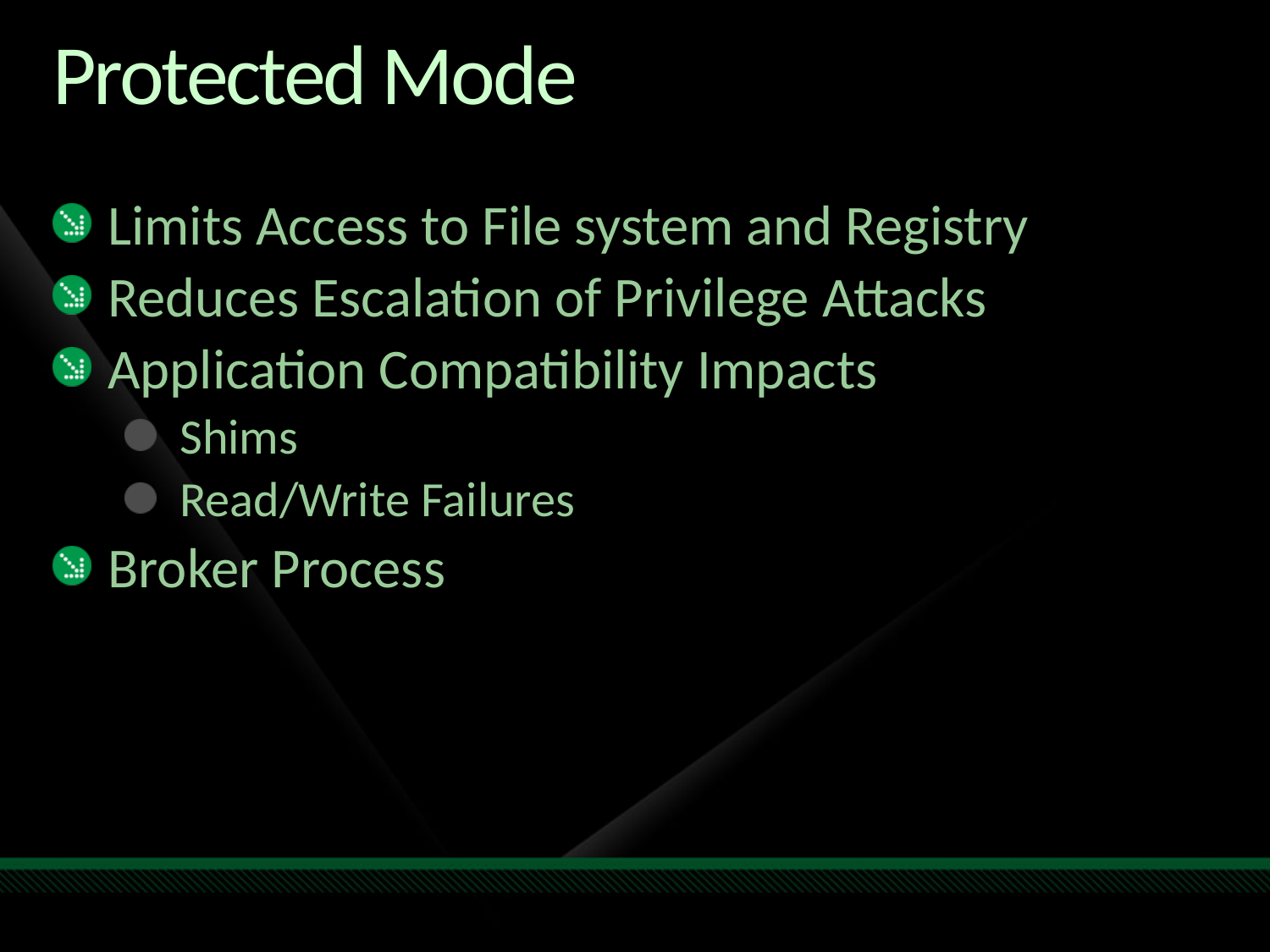

# Protected Mode
Limits Access to File system and Registry
Reduces Escalation of Privilege Attacks
Application Compatibility Impacts
Shims
Read/Write Failures
Broker Process